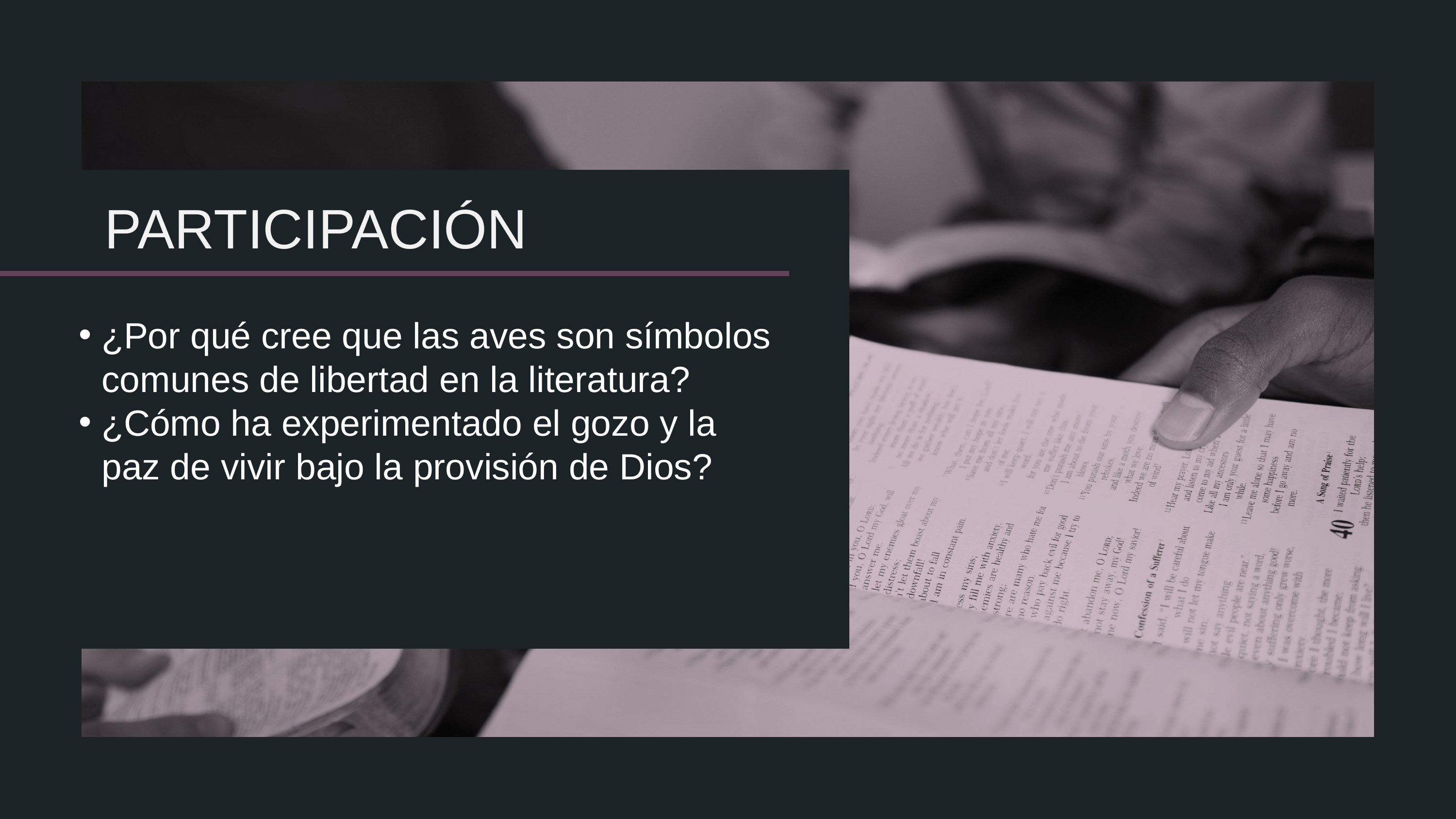

¿Por qué cree que las aves son símbolos comunes de libertad en la literatura?
¿Cómo ha experimentado el gozo y la paz de vivir bajo la provisión de Dios?